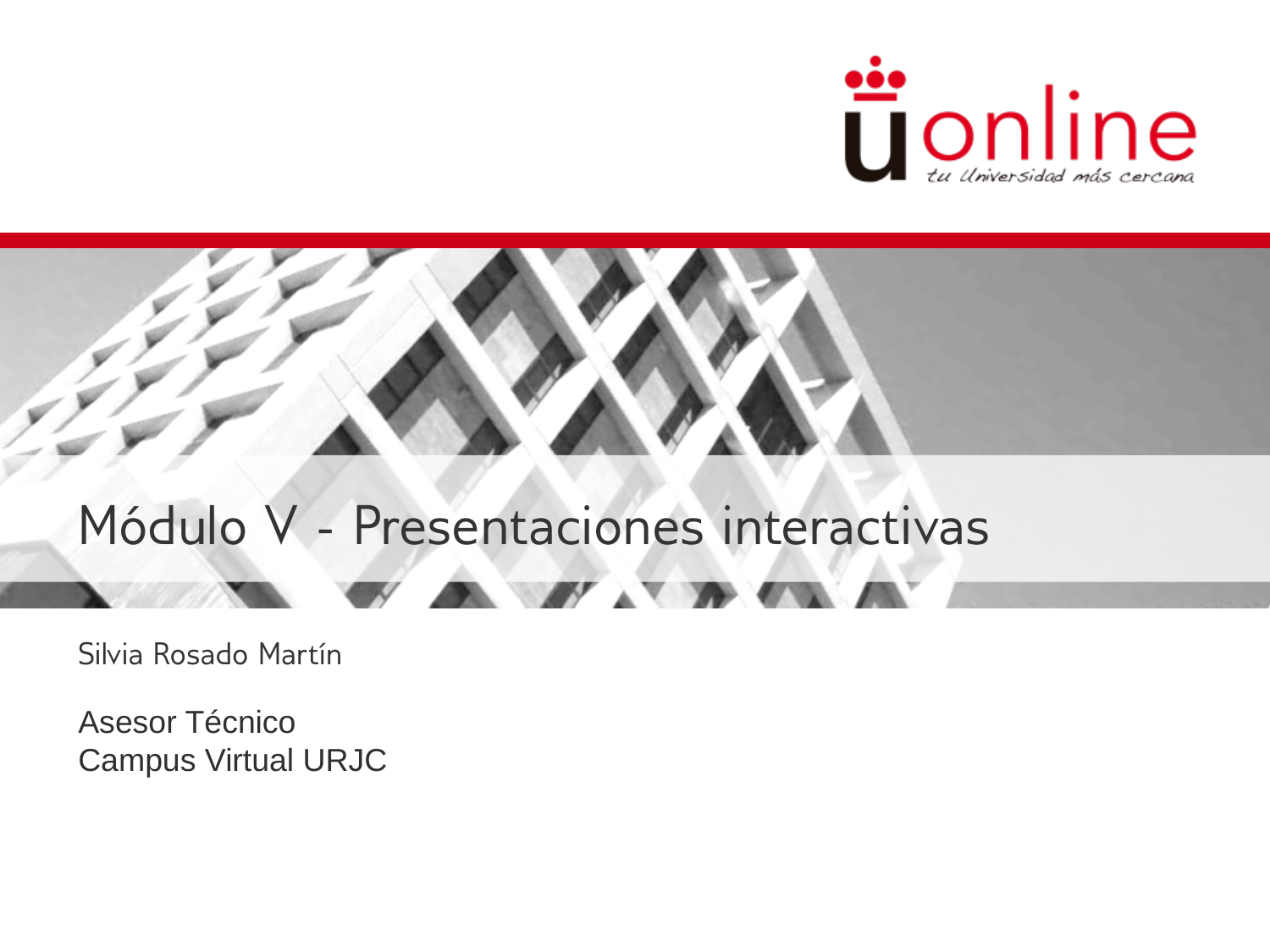

# Módulo V - Presentaciones interactivas
Silvia Rosado Martín
Asesor Técnico
Campus Virtual URJC